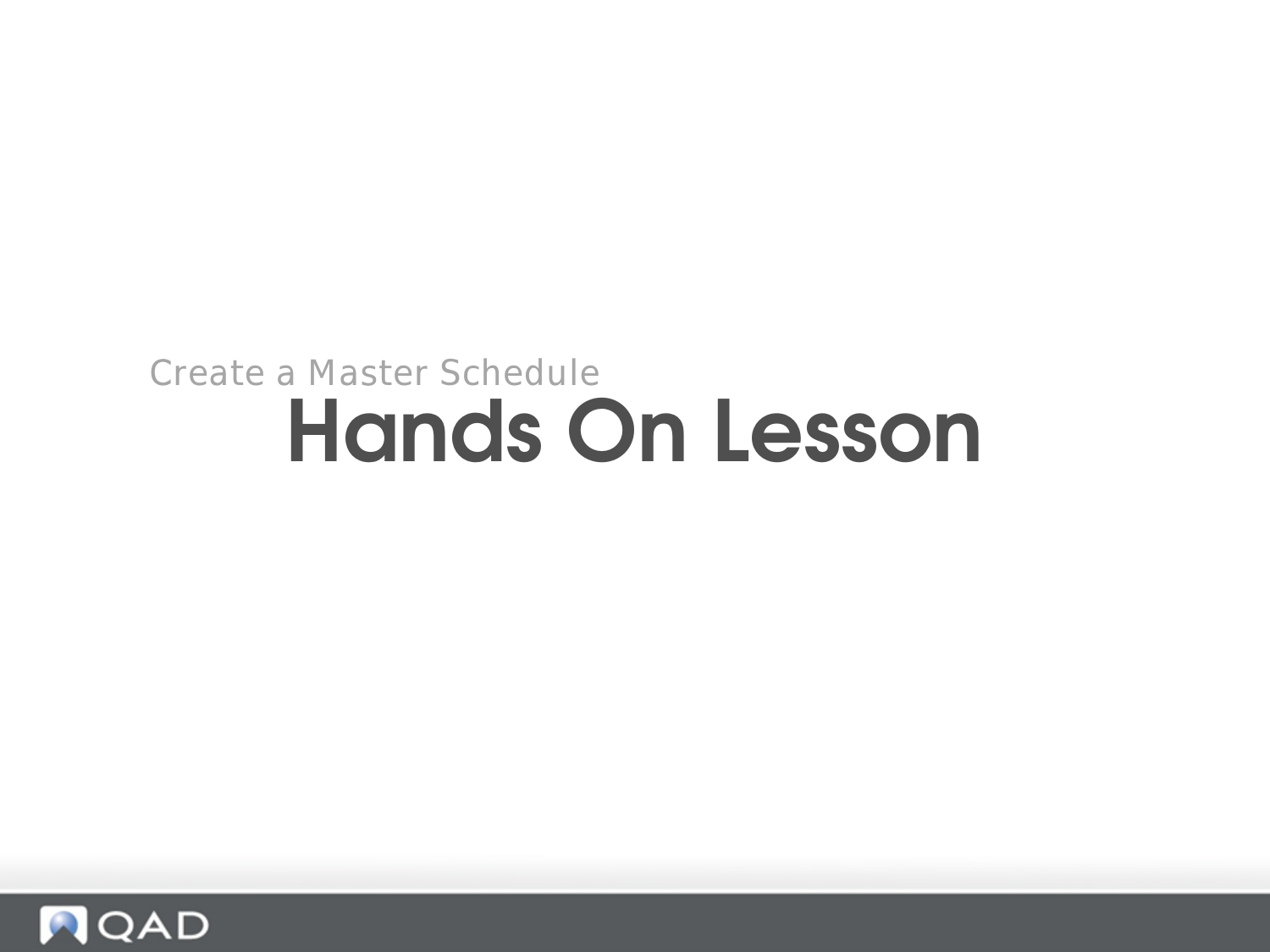

Create a Master Schedule
Hands On Lesson